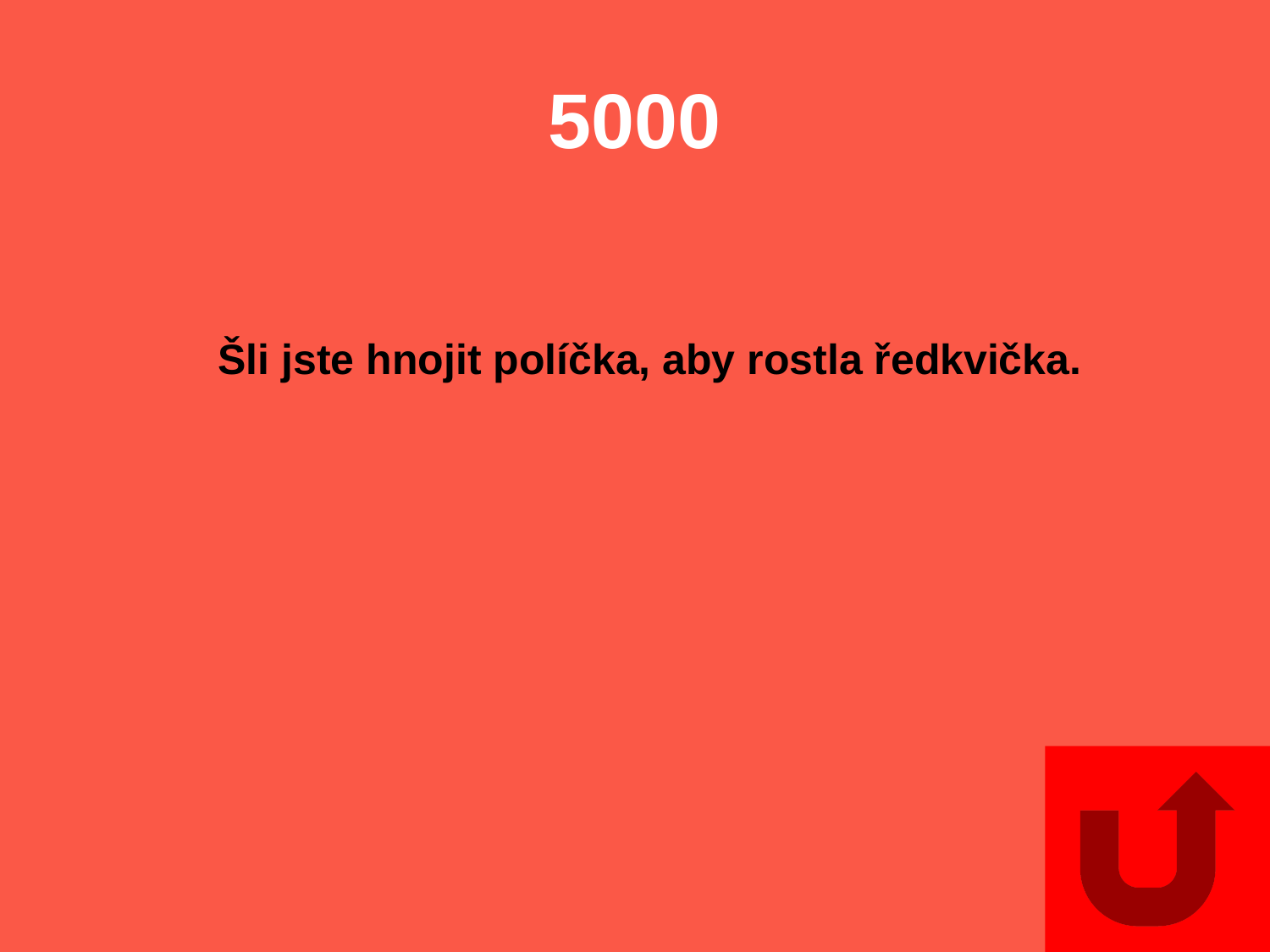

# 5000
Šli jste hnojit políčka, aby rostla ředkvička.